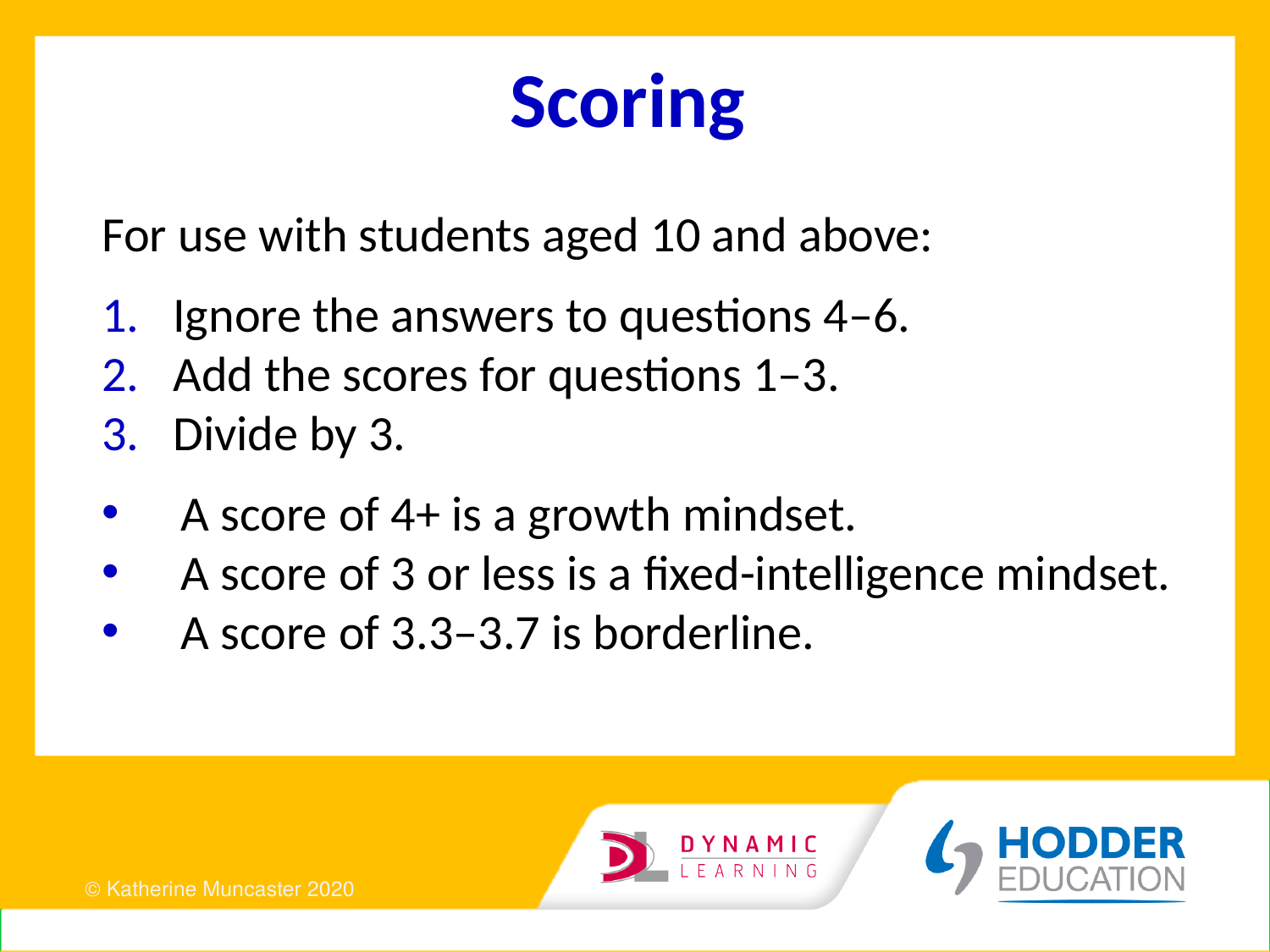

# Scoring
For use with students aged 10 and above:

Ignore the answers to questions 4–6.
Add the scores for questions 1–3.
Divide by 3.

A score of 4+ is a growth mindset.
A score of 3 or less is a fixed-intelligence mindset.
A score of 3.3–3.7 is borderline.